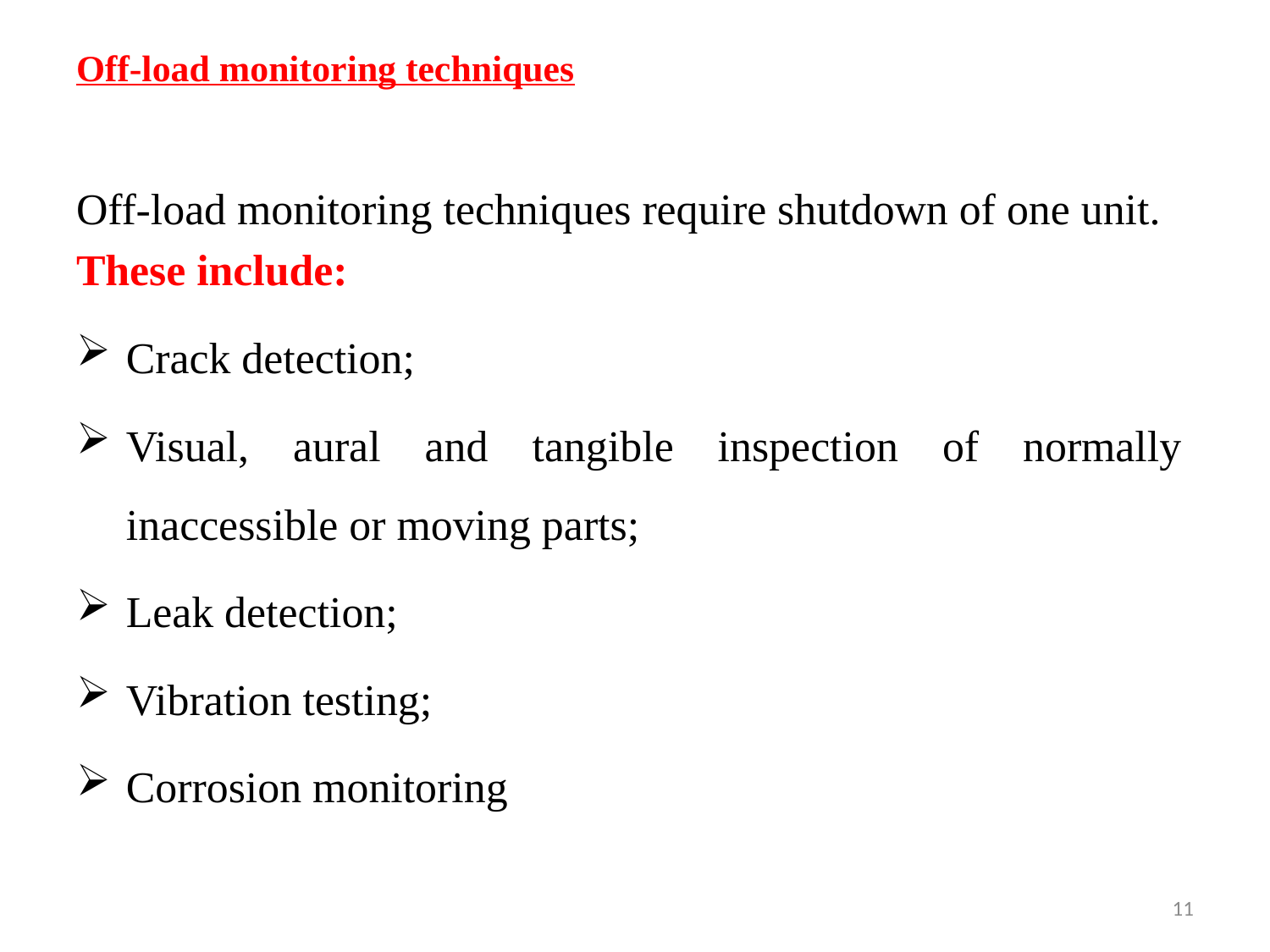

# Off-load monitoring techniques
Off-load monitoring techniques require shutdown of one unit.
These include:
Crack detection;
Visual, aural and tangible inspection of normally inaccessible or moving parts;
Leak detection;
Vibration testing;
Corrosion monitoring

11